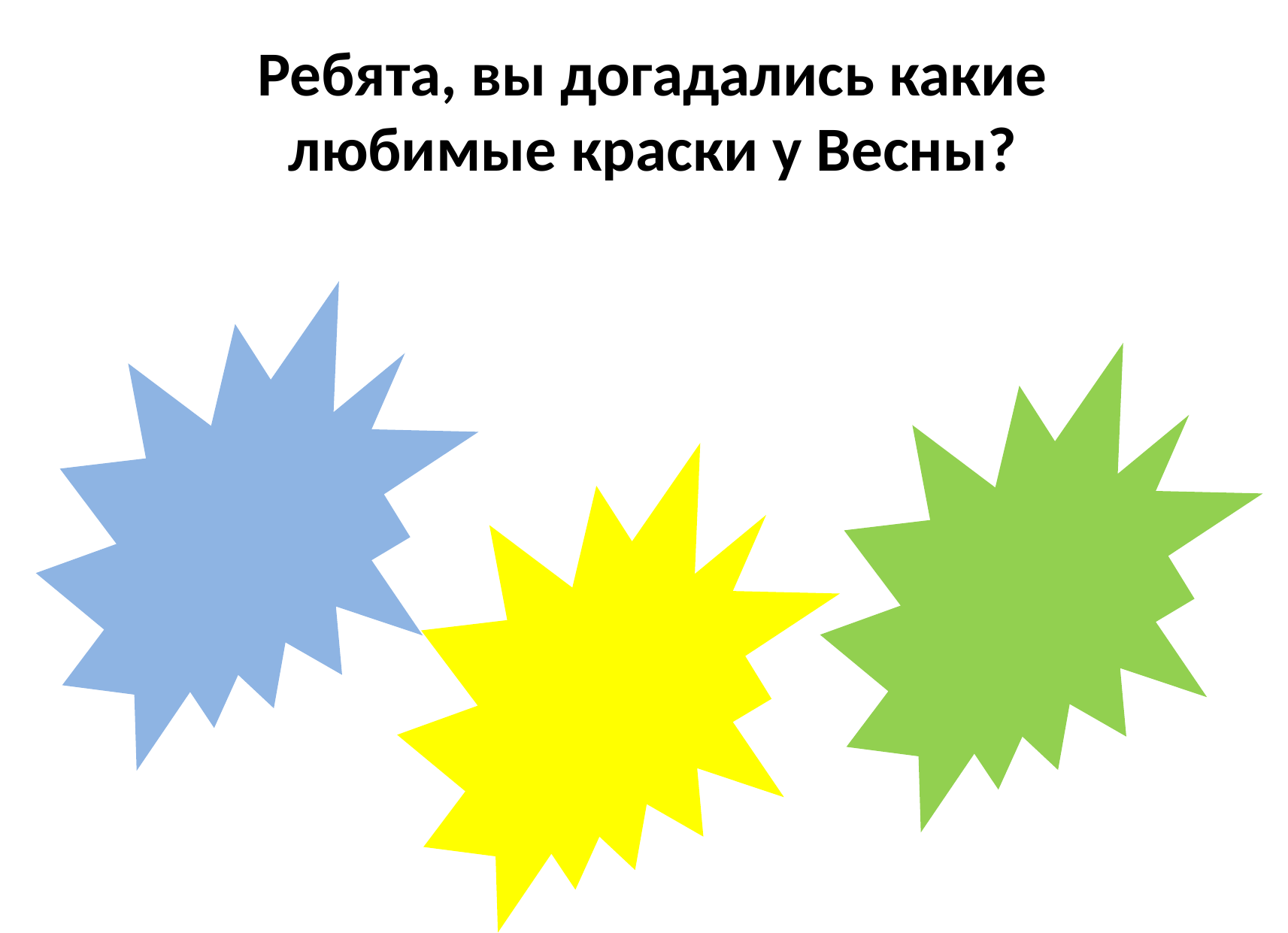

Ребята, вы догадались какие любимые краски у Весны?